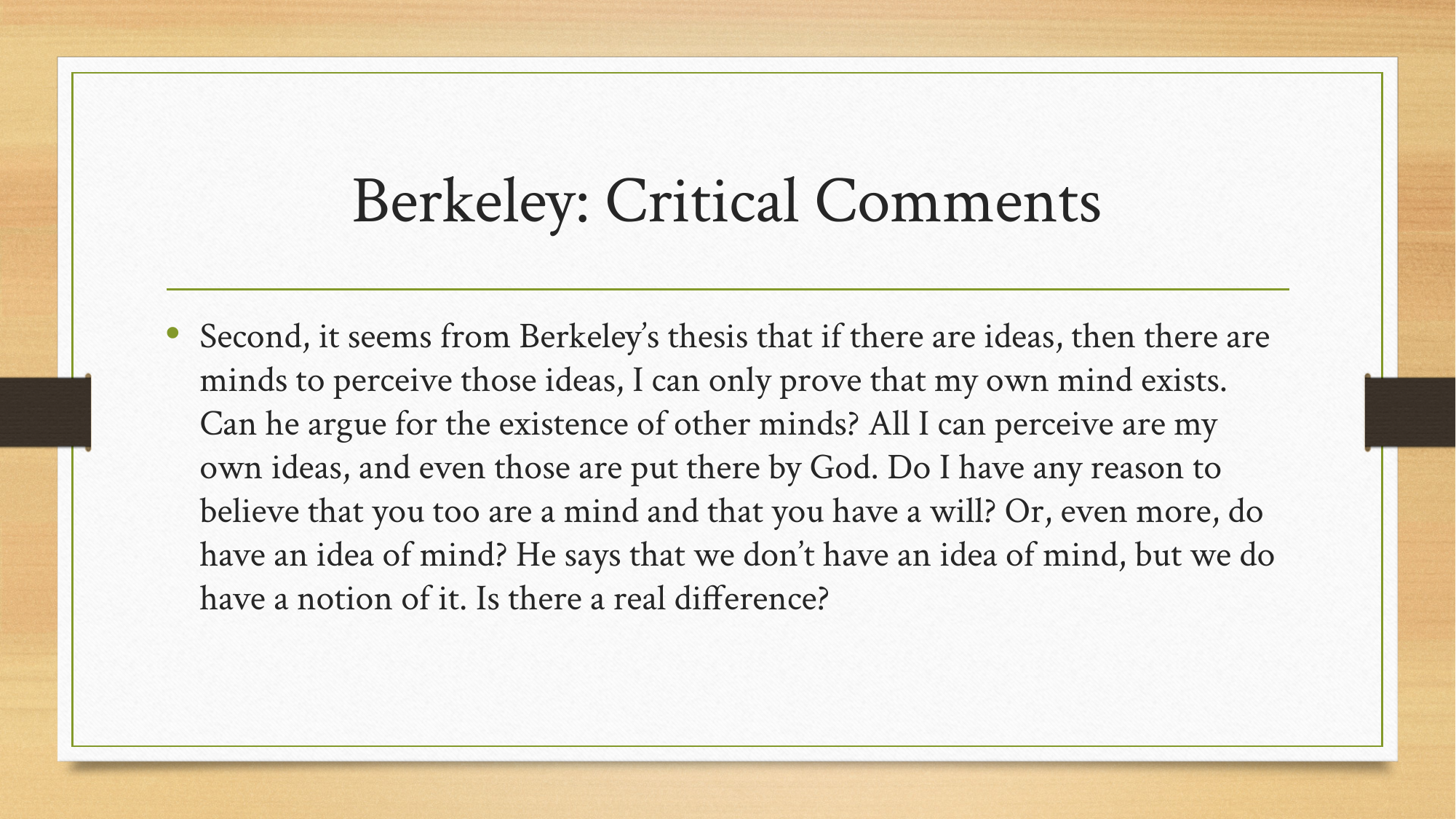

# Berkeley: Critical Comments
Second, it seems from Berkeley’s thesis that if there are ideas, then there are minds to perceive those ideas, I can only prove that my own mind exists. Can he argue for the existence of other minds? All I can perceive are my own ideas, and even those are put there by God. Do I have any reason to believe that you too are a mind and that you have a will? Or, even more, do have an idea of mind? He says that we don’t have an idea of mind, but we do have a notion of it. Is there a real difference?